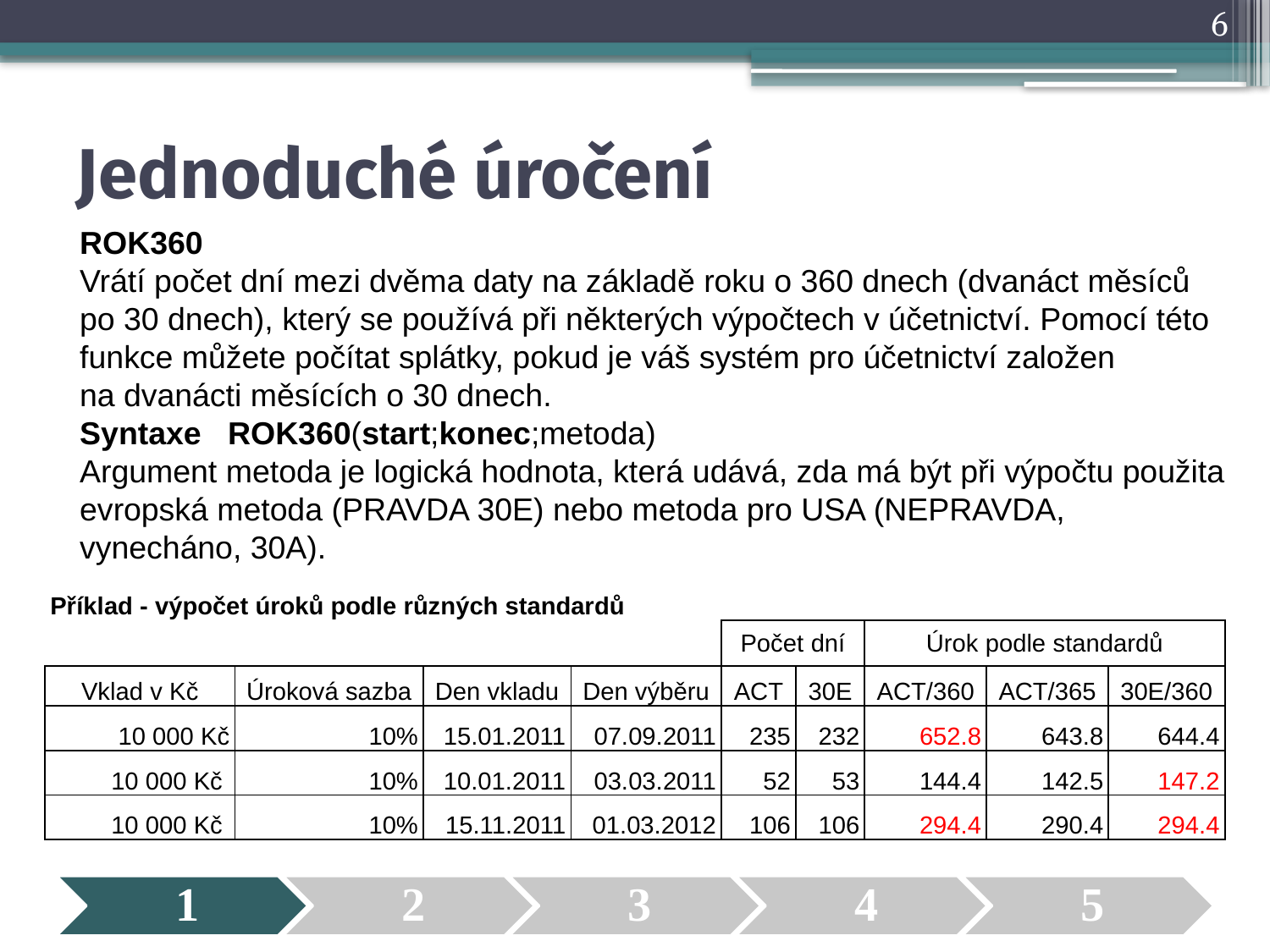

6
# Jednoduché úročení
ROK360
Vrátí počet dní mezi dvěma daty na základě roku o 360 dnech (dvanáct měsíců po 30 dnech), který se používá při některých výpočtech v účetnictví. Pomocí této funkce můžete počítat splátky, pokud je váš systém pro účetnictví založen na dvanácti měsících o 30 dnech.
Syntaxe   ROK360(start;konec;metoda)
Argument metoda je logická hodnota, která udává, zda má být při výpočtu použita evropská metoda (PRAVDA 30E) nebo metoda pro USA (NEPRAVDA, vynecháno, 30A).

| Příklad - výpočet úroků podle různých standardů |  |  |  |  |  |  |  |  |
| --- | --- | --- | --- | --- | --- | --- | --- | --- |
|  |  |  |  | Počet dní |  | Úrok podle standardů |  |  |
| Vklad v Kč | Úroková sazba | Den vkladu | Den výběru | ACT | 30E | ACT/360 | ACT/365 | 30E/360 |
| 10 000 Kč | 10% | 15.01.2011 | 07.09.2011 | 235 | 232 | 652.8 | 643.8 | 644.4 |
| 10 000 Kč | 10% | 10.01.2011 | 03.03.2011 | 52 | 53 | 144.4 | 142.5 | 147.2 |
| 10 000 Kč | 10% | 15.11.2011 | 01.03.2012 | 106 | 106 | 294.4 | 290.4 | 294.4 |
1
2
3
4
5